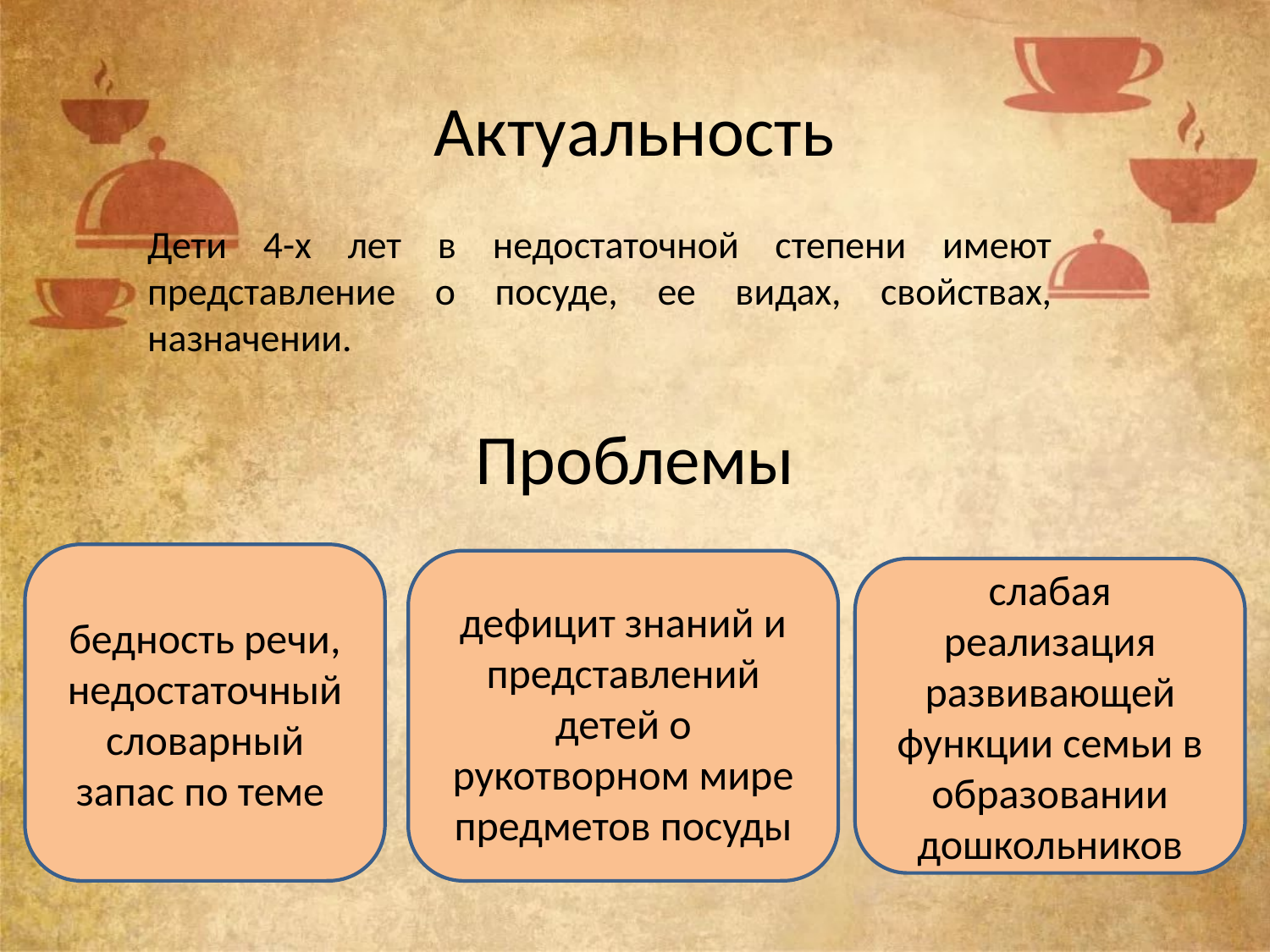

# Актуальность
Дети 4-х лет в недостаточной степени имеют представление о посуде, ее видах, свойствах, назначении.
Проблемы
бедность речи, недостаточный словарный запас по теме

дефицит знаний и представлений детей о рукотворном мире предметов посуды
слабая реализация развивающей функции семьи в образовании дошкольников